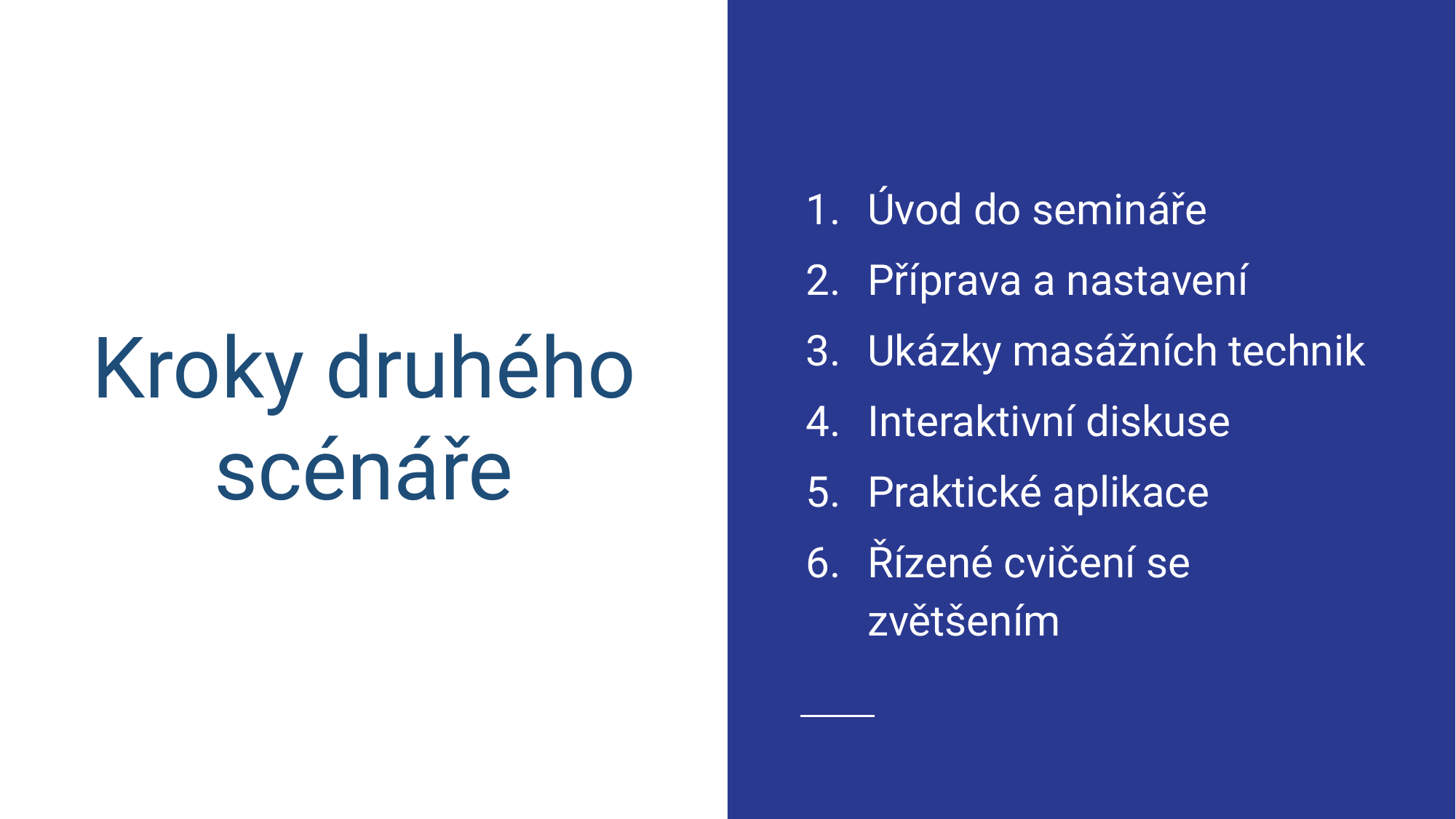

Úvod do semináře
Příprava a nastavení
Ukázky masážních technik
Interaktivní diskuse
Praktické aplikace
Řízené cvičení se zvětšením
# Kroky druhého scénáře